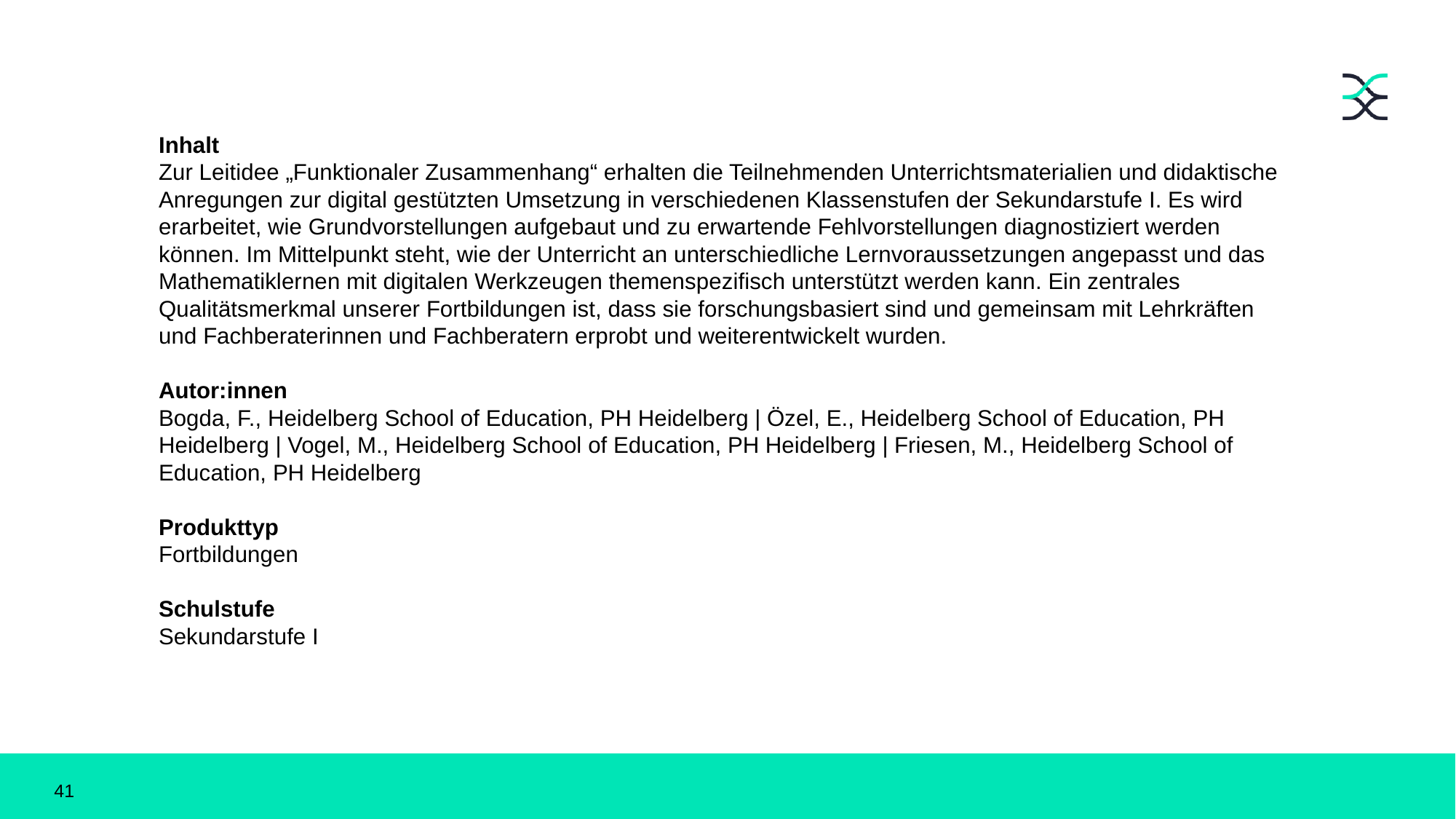

Inhalt
Zur Leitidee „Funktionaler Zusammenhang“ erhalten die Teilnehmenden Unterrichtsmaterialien und didaktische Anregungen zur digital gestützten Umsetzung in verschiedenen Klassenstufen der Sekundarstufe I. Es wird erarbeitet, wie Grundvorstellungen aufgebaut und zu erwartende Fehlvorstellungen diagnostiziert werden können. Im Mittelpunkt steht, wie der Unterricht an unterschiedliche Lernvoraussetzungen angepasst und das Mathematiklernen mit digitalen Werkzeugen themenspezifisch unterstützt werden kann. Ein zentrales Qualitätsmerkmal unserer Fortbildungen ist, dass sie forschungsbasiert sind und gemeinsam mit Lehrkräften und Fachberaterinnen und Fachberatern erprobt und weiterentwickelt wurden.

Autor:innen
Bogda, F., Heidelberg School of Education, PH Heidelberg | Özel, E., Heidelberg School of Education, PH Heidelberg | Vogel, M., Heidelberg School of Education, PH Heidelberg | Friesen, M., Heidelberg School of Education, PH Heidelberg
Produkttyp
Fortbildungen

Schulstufe
Sekundarstufe I
41